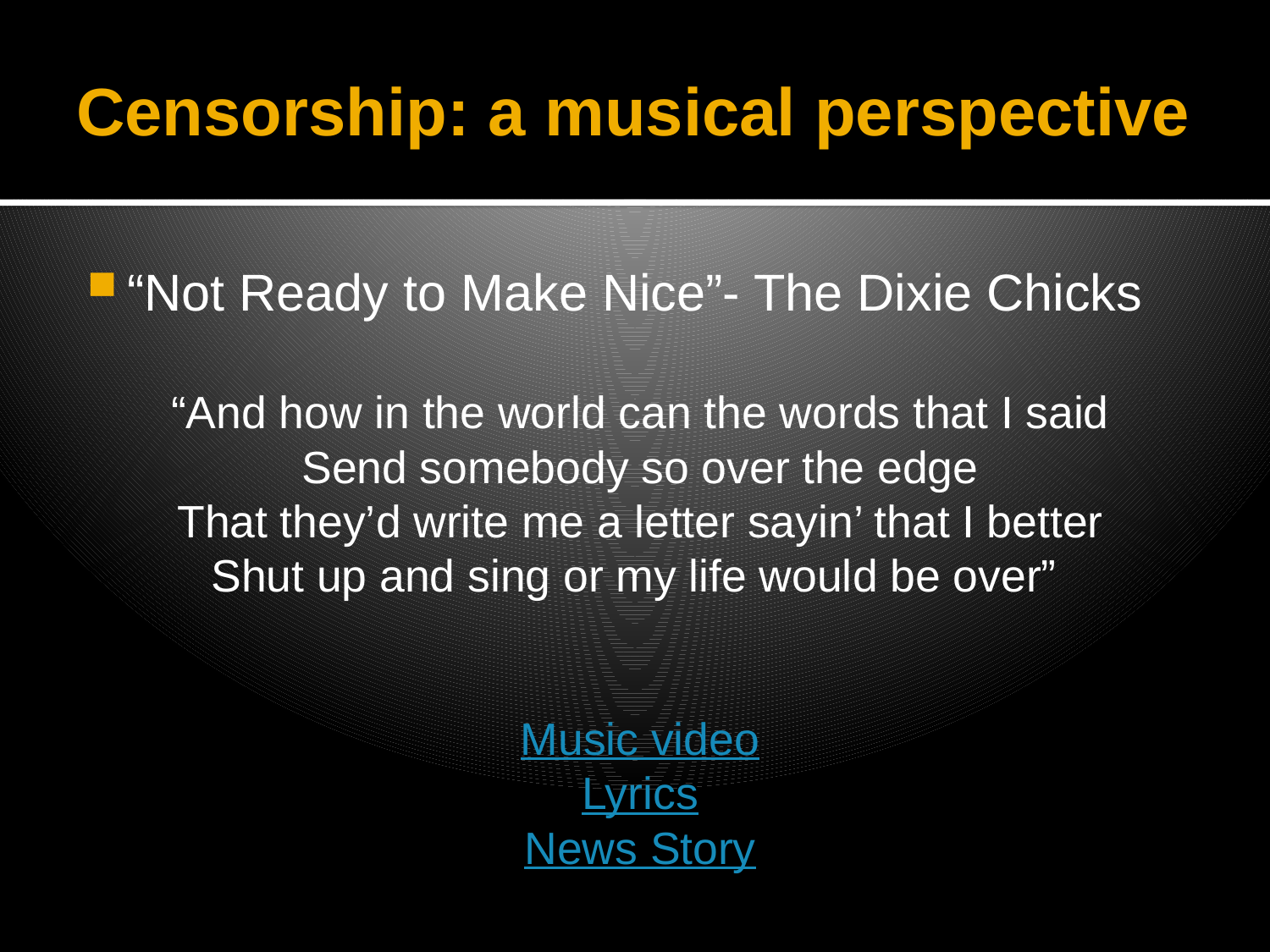

# Censorship: a musical perspective
“Not Ready to Make Nice”- The Dixie Chicks

“And how in the world can the words that I said
Send somebody so over the edge
That they’d write me a letter sayin’ that I better
Shut up and sing or my life would be over”

Music video
Lyrics
News Story